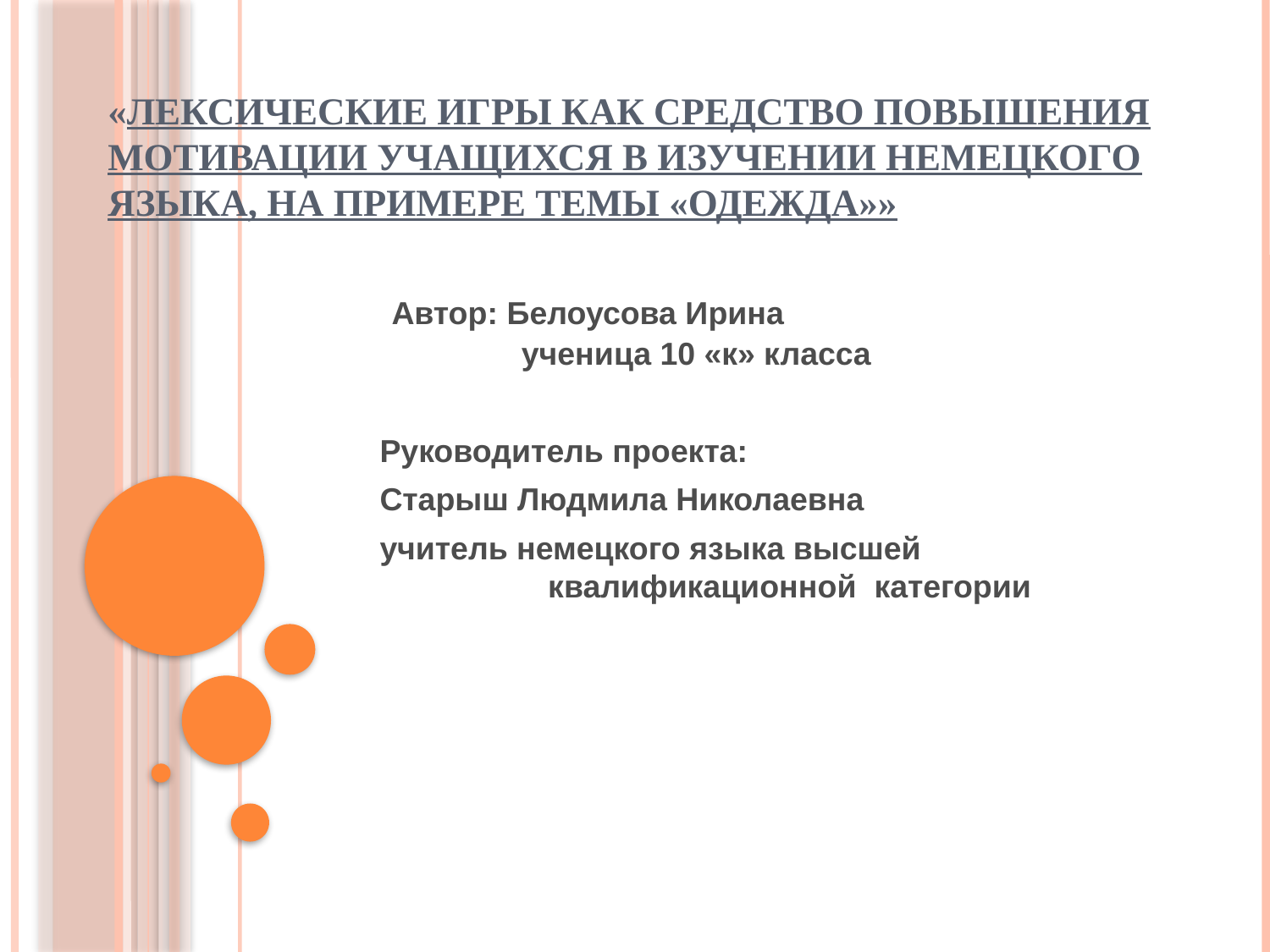

# «ЛЕКСИЧЕСКИЕ ИГРЫ КАК СРЕДСТВО ПОВЫШЕНИЯ МОТИВАЦИИ УЧАЩИХСЯ В ИЗУЧЕНИИ НЕМЕЦКОГО ЯЗЫКА, НА ПРИМЕРЕ ТЕМЫ «ОДЕЖДА»»

 Автор: Белоусова Ирина                                                                 ученица 10 «к» класса

Руководитель проекта:
Старыш Людмила Николаевна
учитель немецкого языка высшей                                                    квалификационной  категории